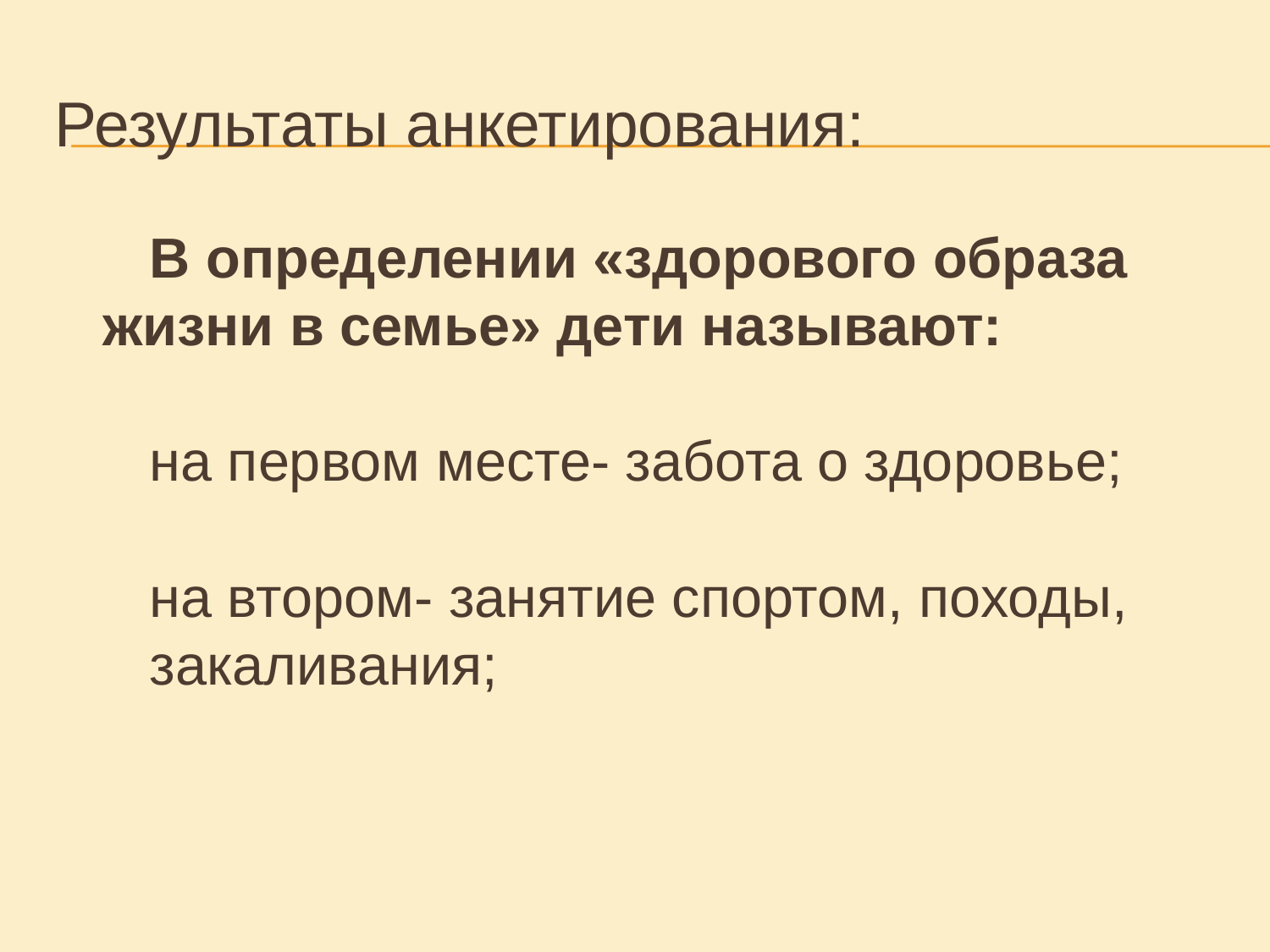

# Результаты анкетирования:
   В определении «здорового образа жизни в семье» дети называют:

   на первом месте- забота о здоровье;

   на втором- занятие спортом, походы,
   закаливания;